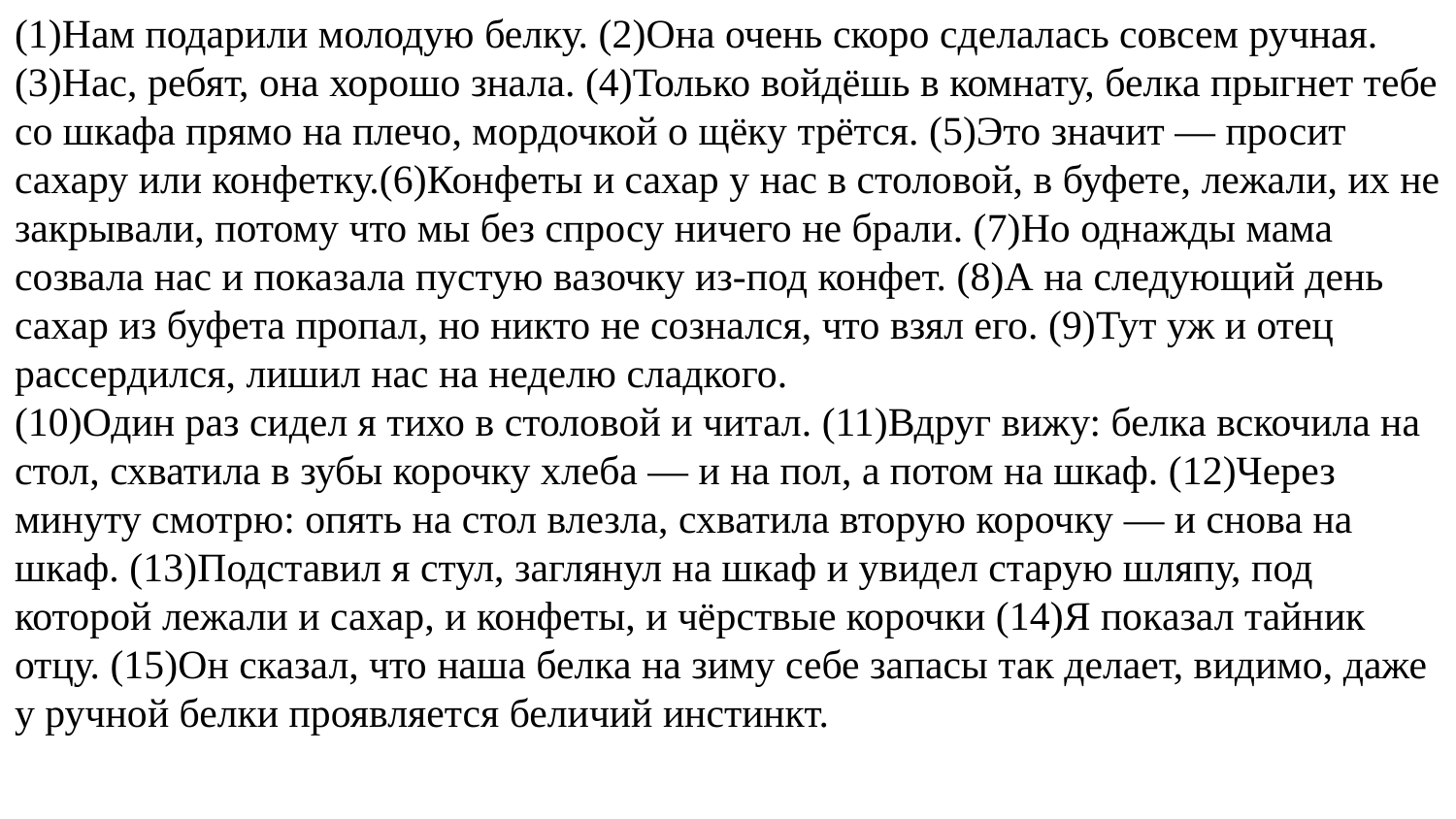

(1)Нам подарили молодую белку. (2)Она очень скоро сделалась совсем ручная. (3)Нас, ребят, она хорошо знала. (4)Только войдёшь в комнату, белка прыгнет тебе со шкафа прямо на плечо, мордочкой о щёку трётся. (5)Это значит — просит сахару или конфетку.(6)Конфеты и сахар у нас в столовой, в буфете, лежали, их не закрывали, потому что мы без спросу ничего не брали. (7)Но однажды мама созвала нас и показала пустую вазочку из-под конфет. (8)А на следующий день сахар из буфета пропал, но никто не сознался, что взял его. (9)Тут уж и отец рассердился, лишил нас на неделю сладкого.
(10)Один раз сидел я тихо в столовой и читал. (11)Вдруг вижу: белка вскочила на стол, схватила в зубы корочку хлеба — и на пол, а потом на шкаф. (12)Через минуту смотрю: опять на стол влезла, схватила вторую корочку — и снова на шкаф. (13)Подставил я стул, заглянул на шкаф и увидел старую шляпу, под которой лежали и сахар, и конфеты, и чёрствые корочки (14)Я показал тайник отцу. (15)Он сказал, что наша белка на зиму себе запасы так делает, видимо, даже у ручной белки проявляется беличий инстинкт.